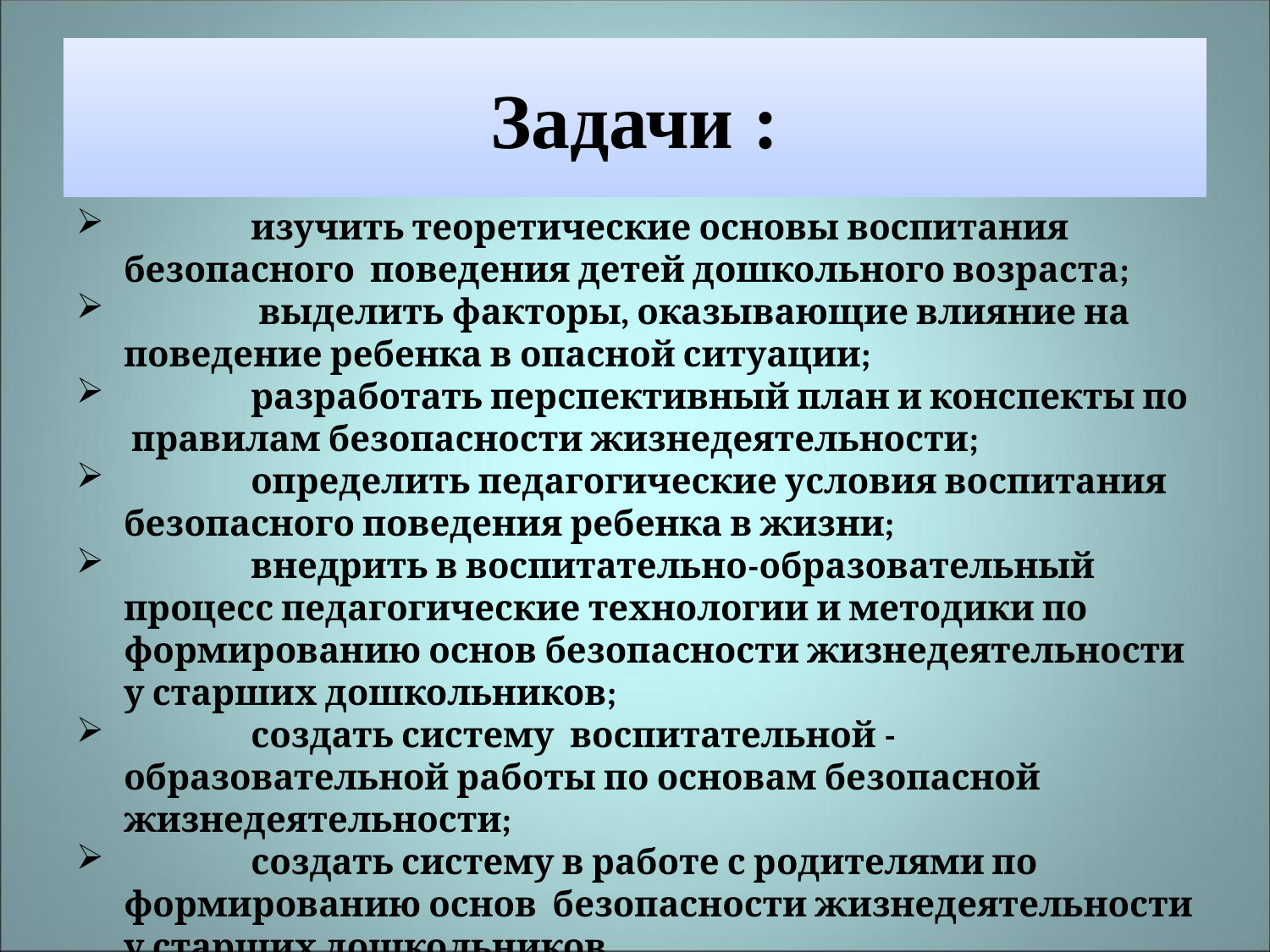

# Задачи :
	изучить теоретические основы воспитания безопасного  поведения детей дошкольного возраста;
	 выделить факторы, оказывающие влияние на поведение ребенка в опасной ситуации;
	разработать перспективный план и конспекты по  правилам безопасности жизнедеятельности;
	определить педагогические условия воспитания безопасного поведения ребенка в жизни;
	внедрить в воспитательно-образовательный процесс педагогические технологии и методики по формированию основ безопасности жизнедеятельности у старших дошкольников;
	создать систему  воспитательной - образовательной работы по основам безопасной жизнедеятельности;
	создать систему в работе с родителями по формированию основ  безопасности жизнедеятельности у старших дошкольников.